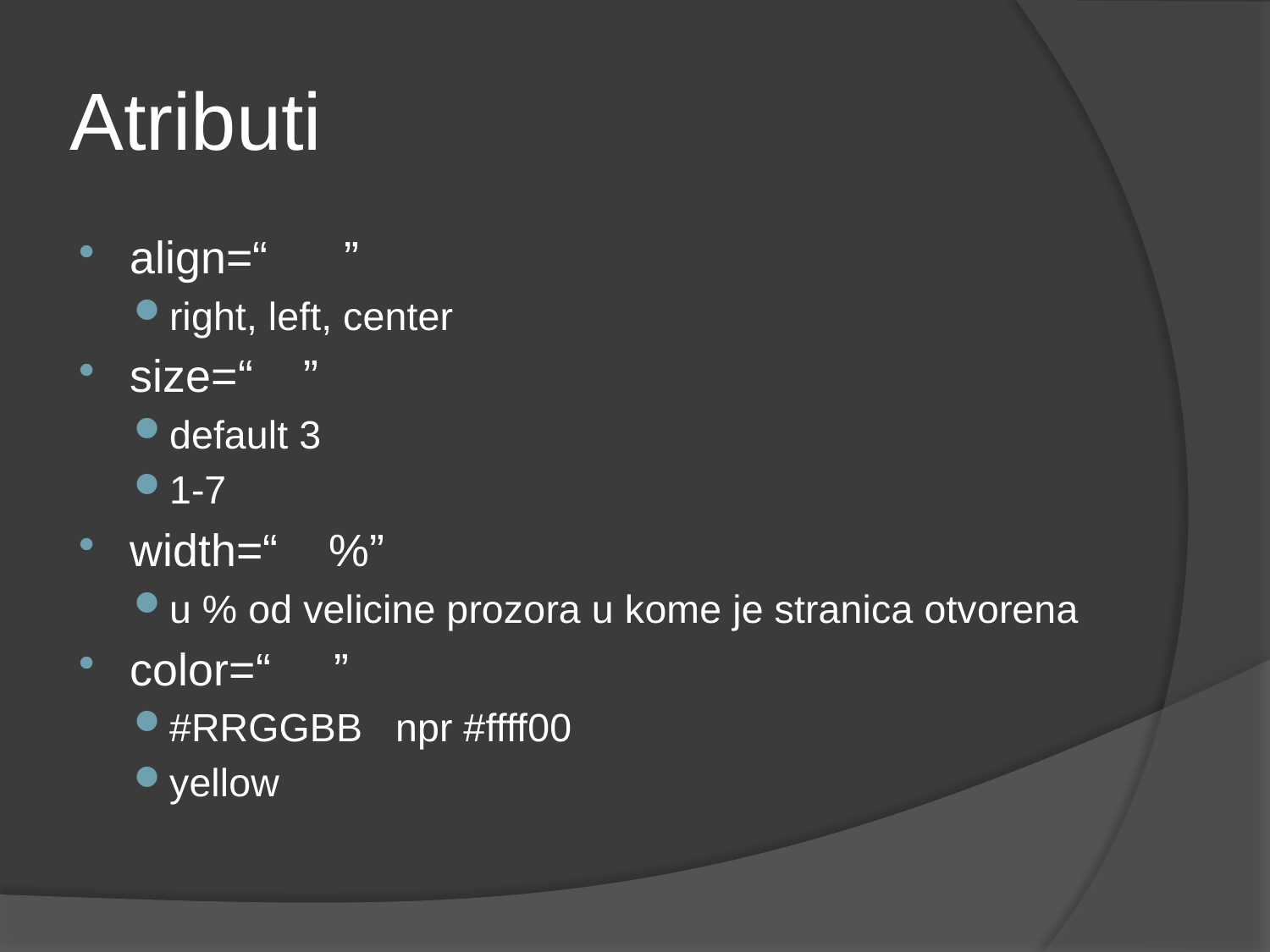

# Atributi
align=“      ”
right, left, center
size=“    ”
default 3
1-7
width=“    %”
u % od velicine prozora u kome je stranica otvorena
color=“     ”
#RRGGBB   npr #ffff00
yellow